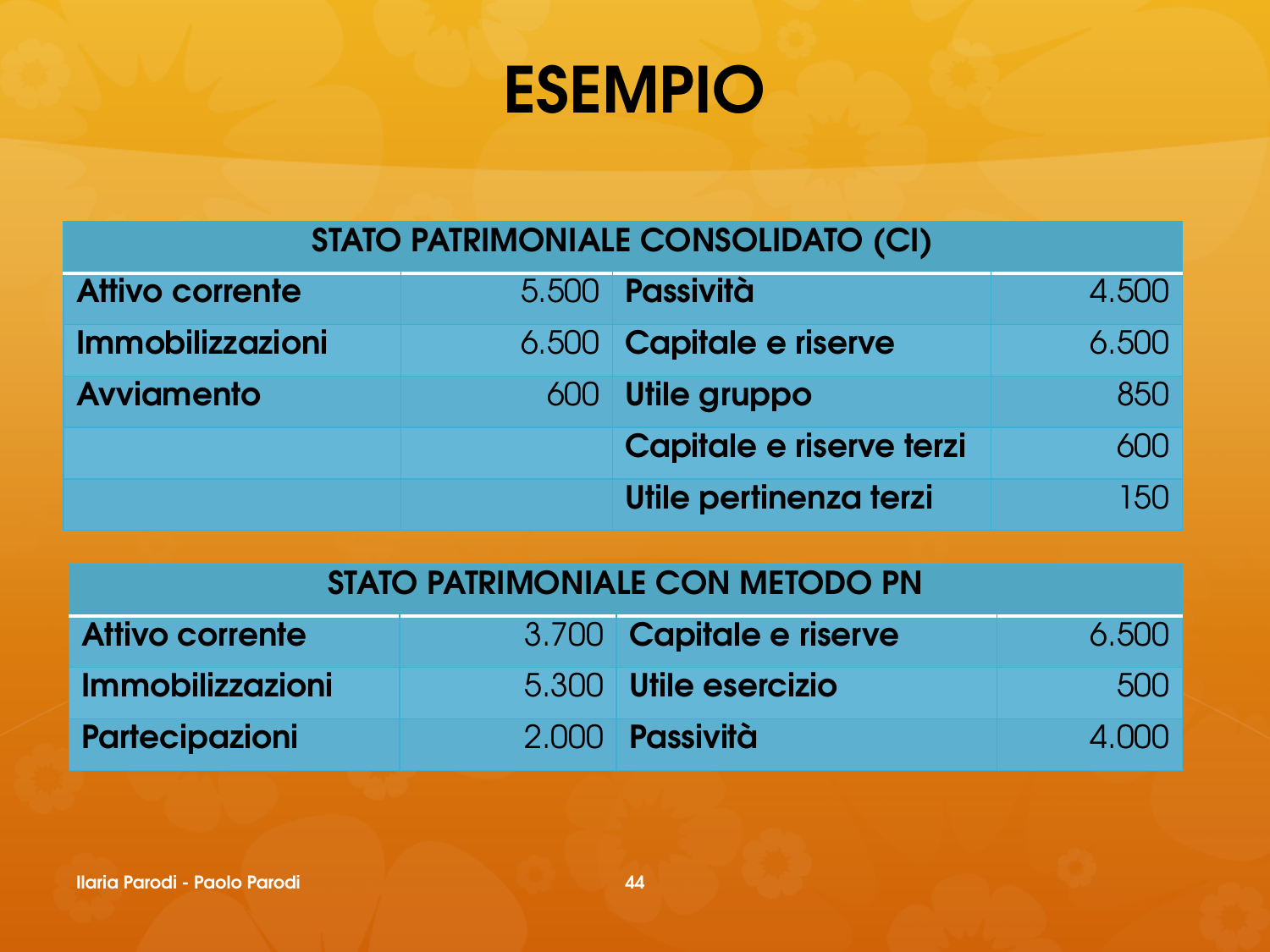

# ESEMPIO

| STATO PATRIMONIALE CONSOLIDATO (CI) |  |  |  |
| --- | --- | --- | --- |
| Attivo corrente | 5.500 | Passività | 4.500 |
| Immobilizzazioni | 6.500 | Capitale e riserve | 6.500 |
| Avviamento | 600 | Utile gruppo | 850 |
|  |  | Capitale e riserve terzi | 600 |
|  |  | Utile pertinenza terzi | 150 |
| STATO PATRIMONIALE CON METODO PN |  |  |  |
| --- | --- | --- | --- |
| Attivo corrente | 3.700 | Capitale e riserve | 6.500 |
| Immobilizzazioni | 5.300 | Utile esercizio | 500 |
| Partecipazioni | 2.000 | Passività | 4.000 |
Ilaria Parodi - Paolo Parodi
44